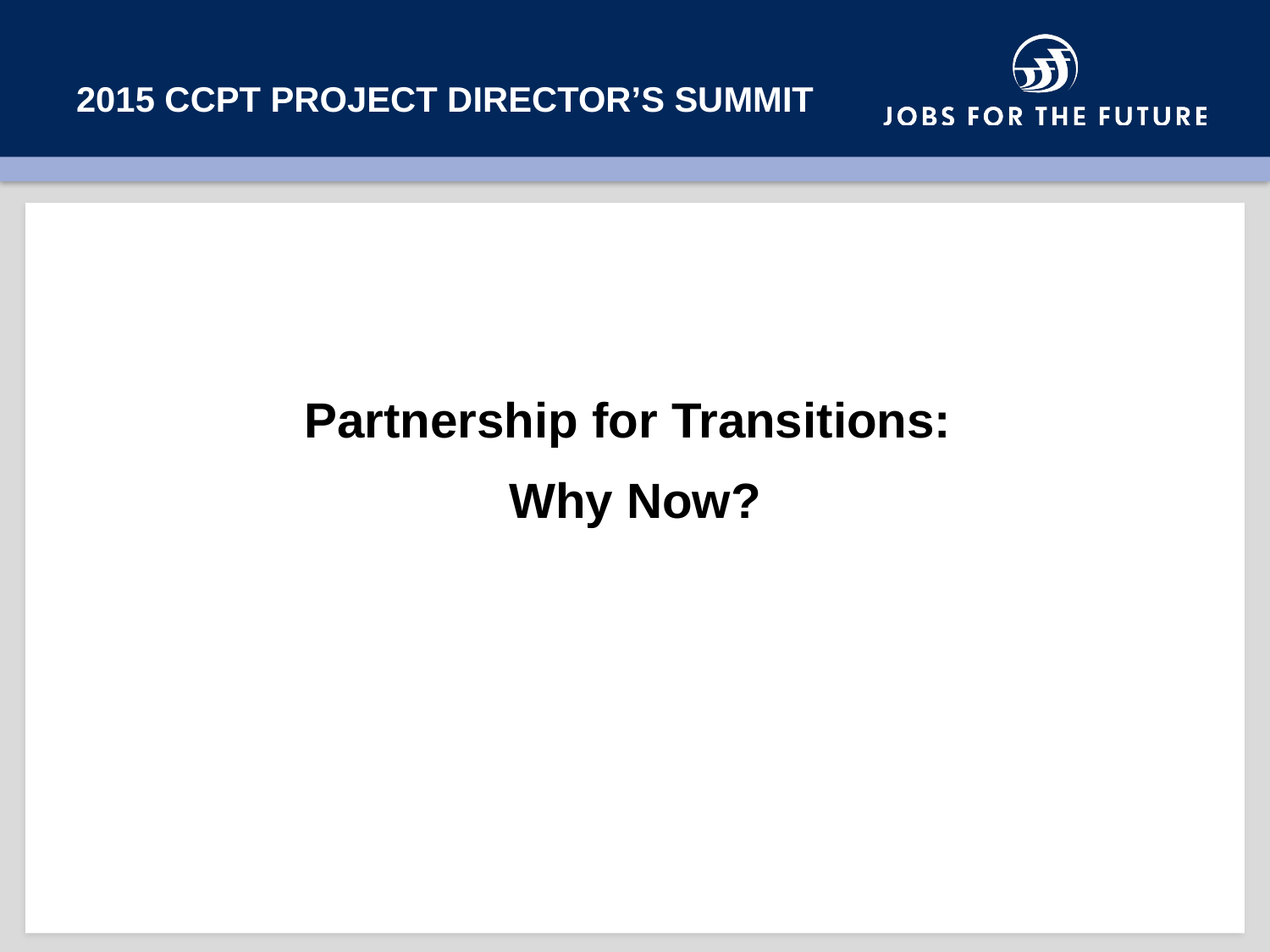

# 2015 CCPT PROJECT DIRECTOR’s SUMMIT

Partnership for Transitions:
Why Now?